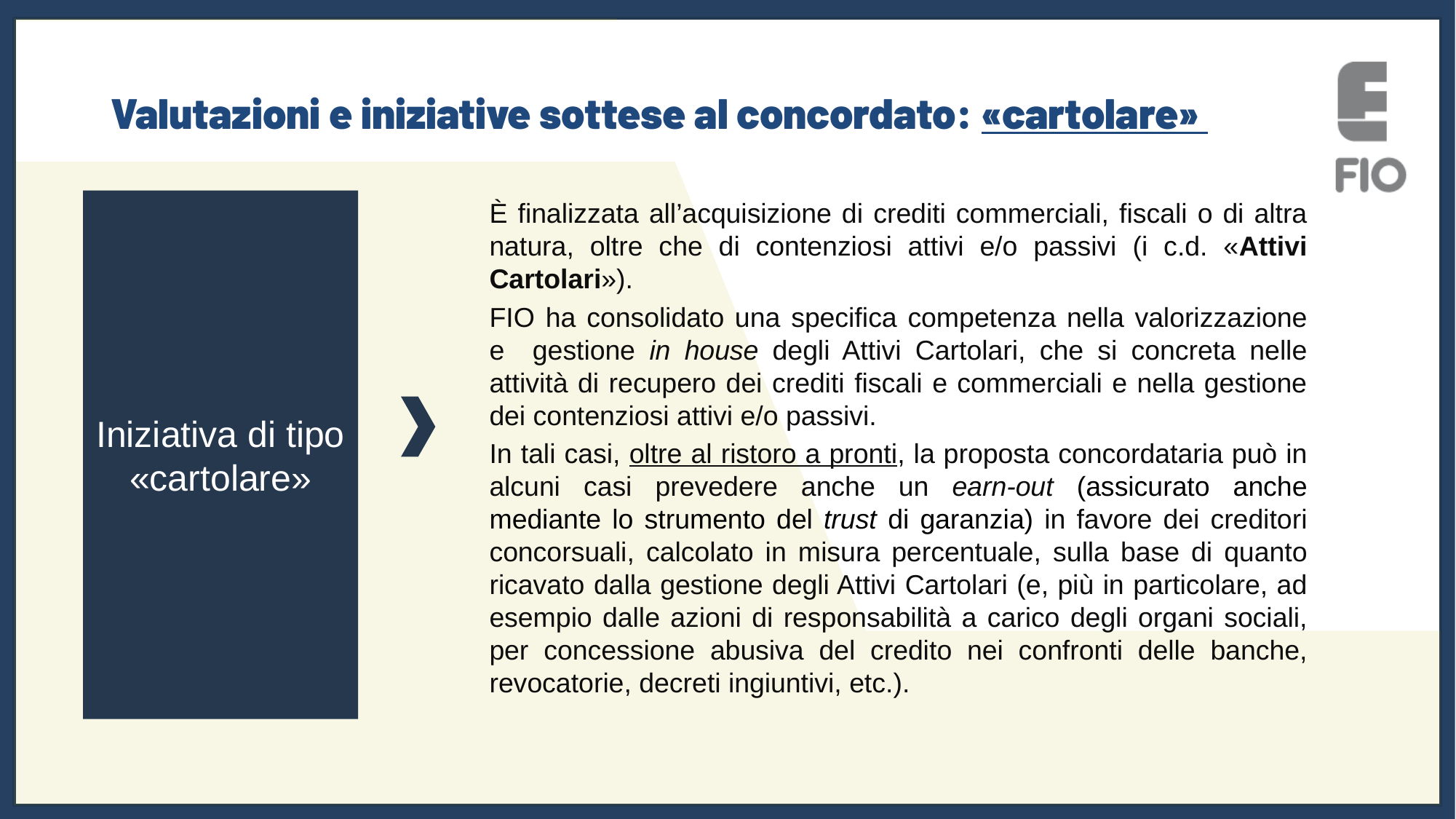

Valutazioni e iniziative sottese al concordato: «cartolare»
È finalizzata all’acquisizione di crediti commerciali, fiscali o di altra natura, oltre che di contenziosi attivi e/o passivi (i c.d. «Attivi Cartolari»).
FIO ha consolidato una specifica competenza nella valorizzazione e  gestione in house degli Attivi Cartolari, che si concreta nelle attività di recupero dei crediti fiscali e commerciali e nella gestione dei contenziosi attivi e/o passivi.
In tali casi, oltre al ristoro a pronti, la proposta concordataria può in alcuni casi prevedere anche un earn-out (assicurato anche mediante lo strumento del trust di garanzia) in favore dei creditori concorsuali, calcolato in misura percentuale, sulla base di quanto ricavato dalla gestione degli Attivi Cartolari (e, più in particolare, ad esempio dalle azioni di responsabilità a carico degli organi sociali, per concessione abusiva del credito nei confronti delle banche, revocatorie, decreti ingiuntivi, etc.).
Iniziativa di tipo «cartolare»